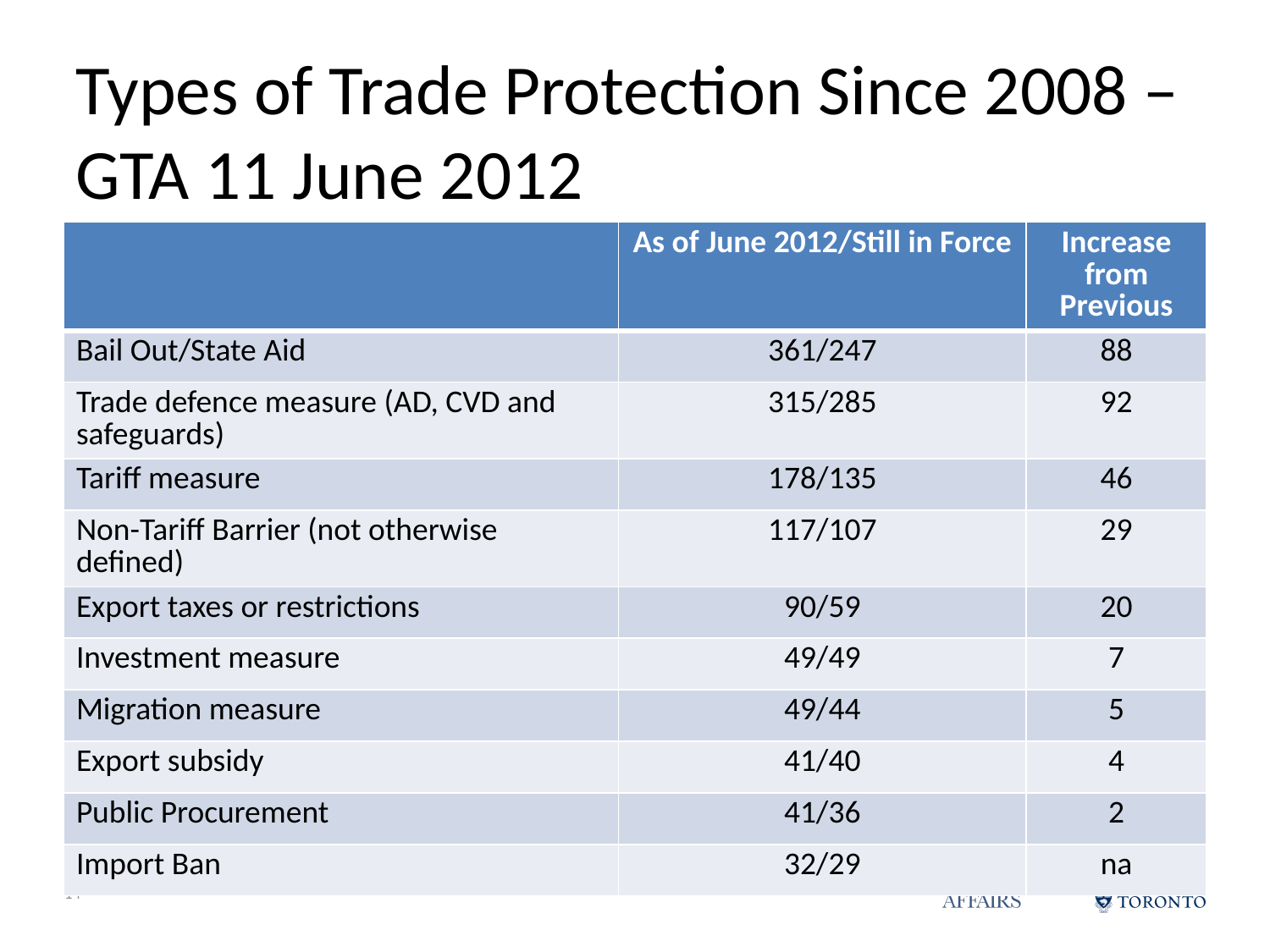

# Types of Trade Protection Since 2008 – GTA 11 June 2012
|  | As of June 2012/Still in Force | Increase from Previous |
| --- | --- | --- |
| Bail Out/State Aid | 361/247 | 88 |
| Trade defence measure (AD, CVD and safeguards) | 315/285 | 92 |
| Tariff measure | 178/135 | 46 |
| Non-Tariff Barrier (not otherwise defined) | 117/107 | 29 |
| Export taxes or restrictions | 90/59 | 20 |
| Investment measure | 49/49 | 7 |
| Migration measure | 49/44 | 5 |
| Export subsidy | 41/40 | 4 |
| Public Procurement | 41/36 | 2 |
| Import Ban | 32/29 | na |
14